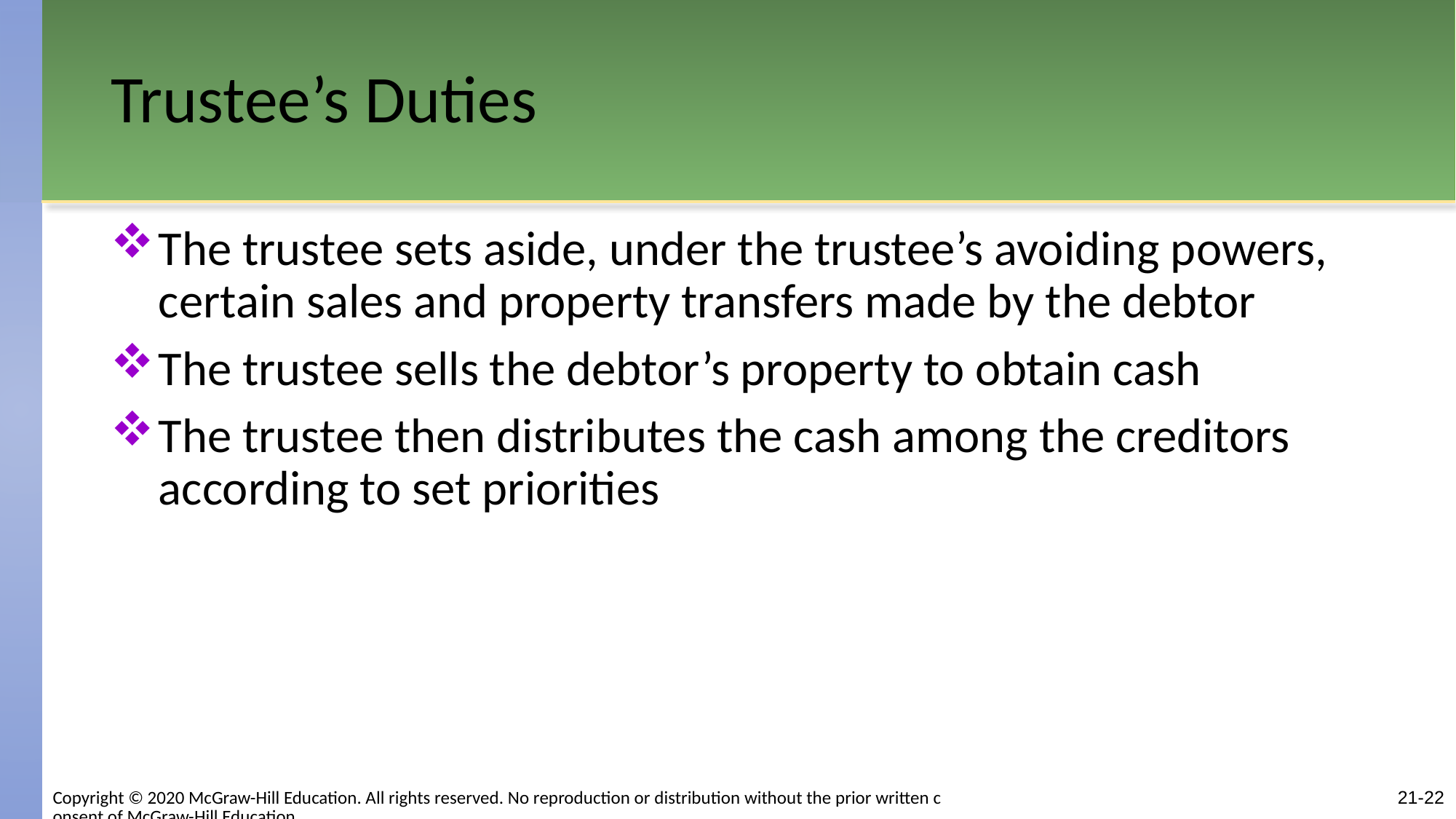

# Trustee’s Duties
The trustee sets aside, under the trustee’s avoiding powers, certain sales and property transfers made by the debtor
The trustee sells the debtor’s property to obtain cash
The trustee then distributes the cash among the creditors according to set priorities
Copyright © 2020 McGraw-Hill Education. All rights reserved. No reproduction or distribution without the prior written consent of McGraw-Hill Education.
21-22